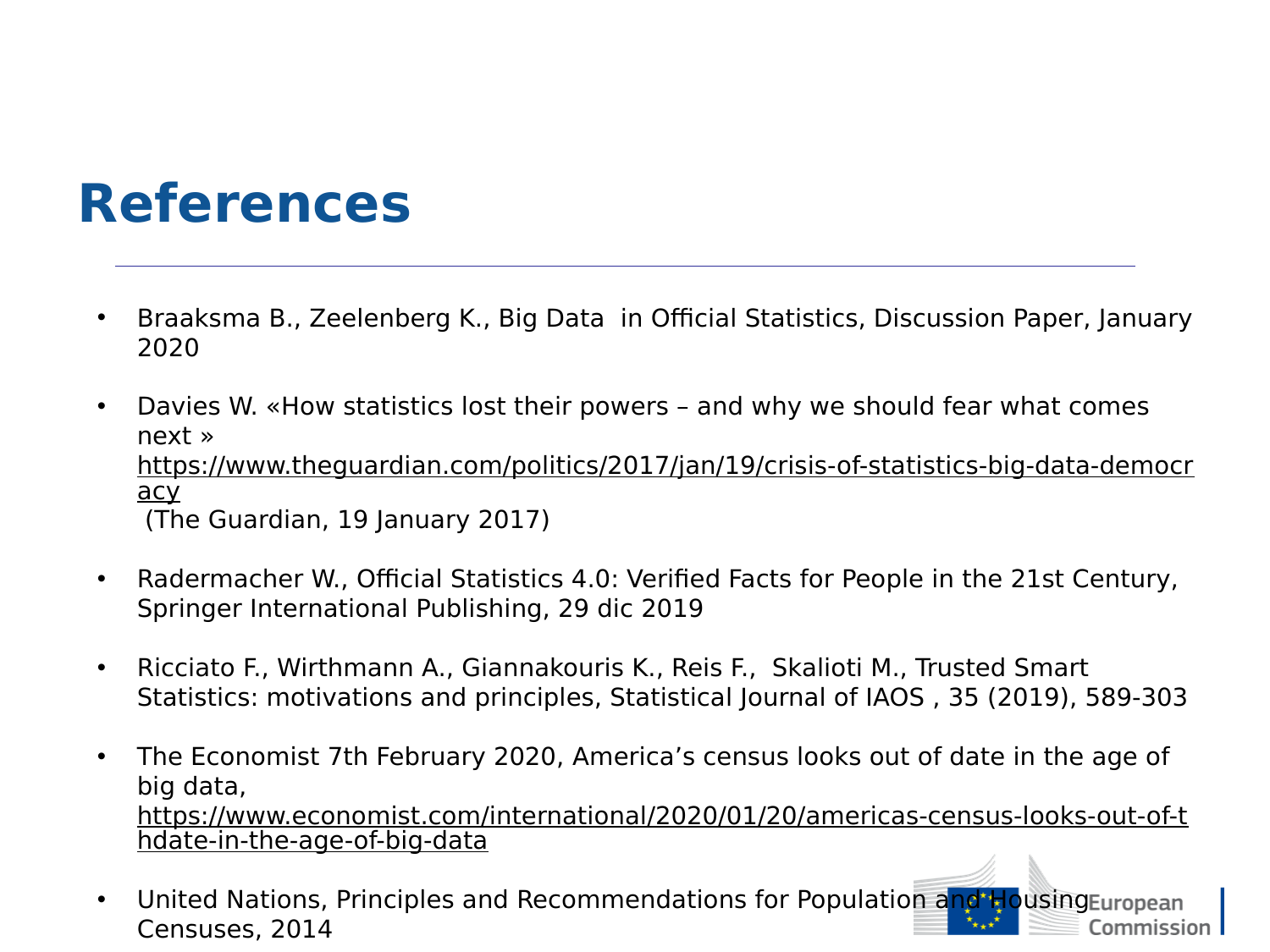

# References

Braaksma B., Zeelenberg K., Big Data  in Official Statistics, Discussion Paper, January 2020

Davies W. «How statistics lost their powers – and why we should fear what comes next » https://www.theguardian.com/politics/2017/jan/19/crisis-of-statistics-big-data-democracy (The Guardian, 19 January 2017)

Radermacher W., Official Statistics 4.0: Verified Facts for People in the 21st Century, Springer International Publishing, 29 dic 2019

Ricciato F., Wirthmann A., Giannakouris K., Reis F.,  Skalioti M., Trusted Smart Statistics: motivations and principles, Statistical Journal of IAOS , 35 (2019), 589-303

The Economist 7th February 2020, America’s census looks out of date in the age of big data, https://www.economist.com/international/2020/01/20/americas-census-looks-out-of-thdate-in-the-age-of-big-data

United Nations, Principles and Recommendations for Population and Housing Censuses, 2014